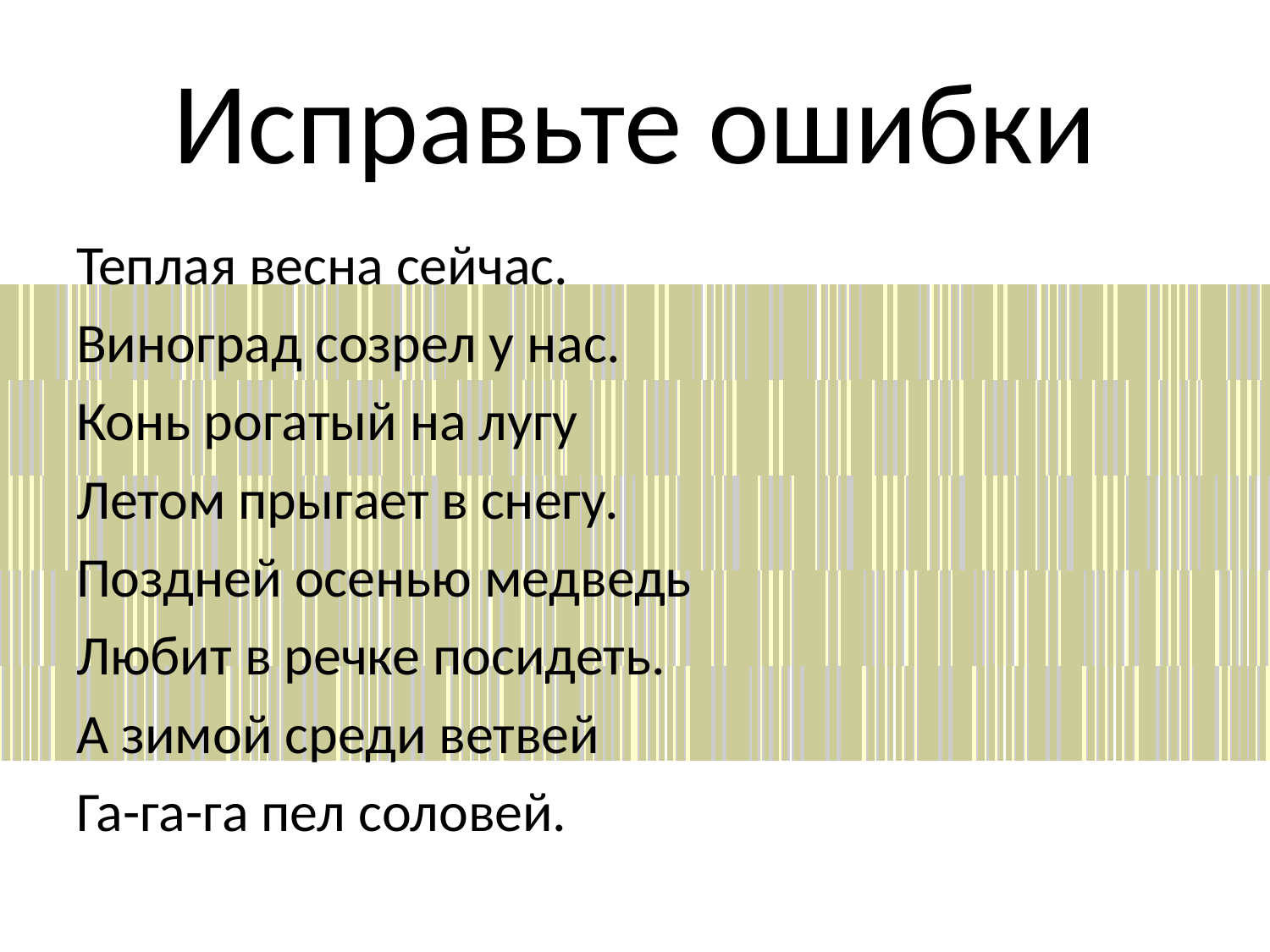

# Исправьте ошибки
Теплая весна сейчас.
Виноград созрел у нас.
Конь рогатый на лугу
Летом прыгает в снегу.
Поздней осенью медведь
Любит в речке посидеть.
А зимой среди ветвей
Га-га-га пел соловей.